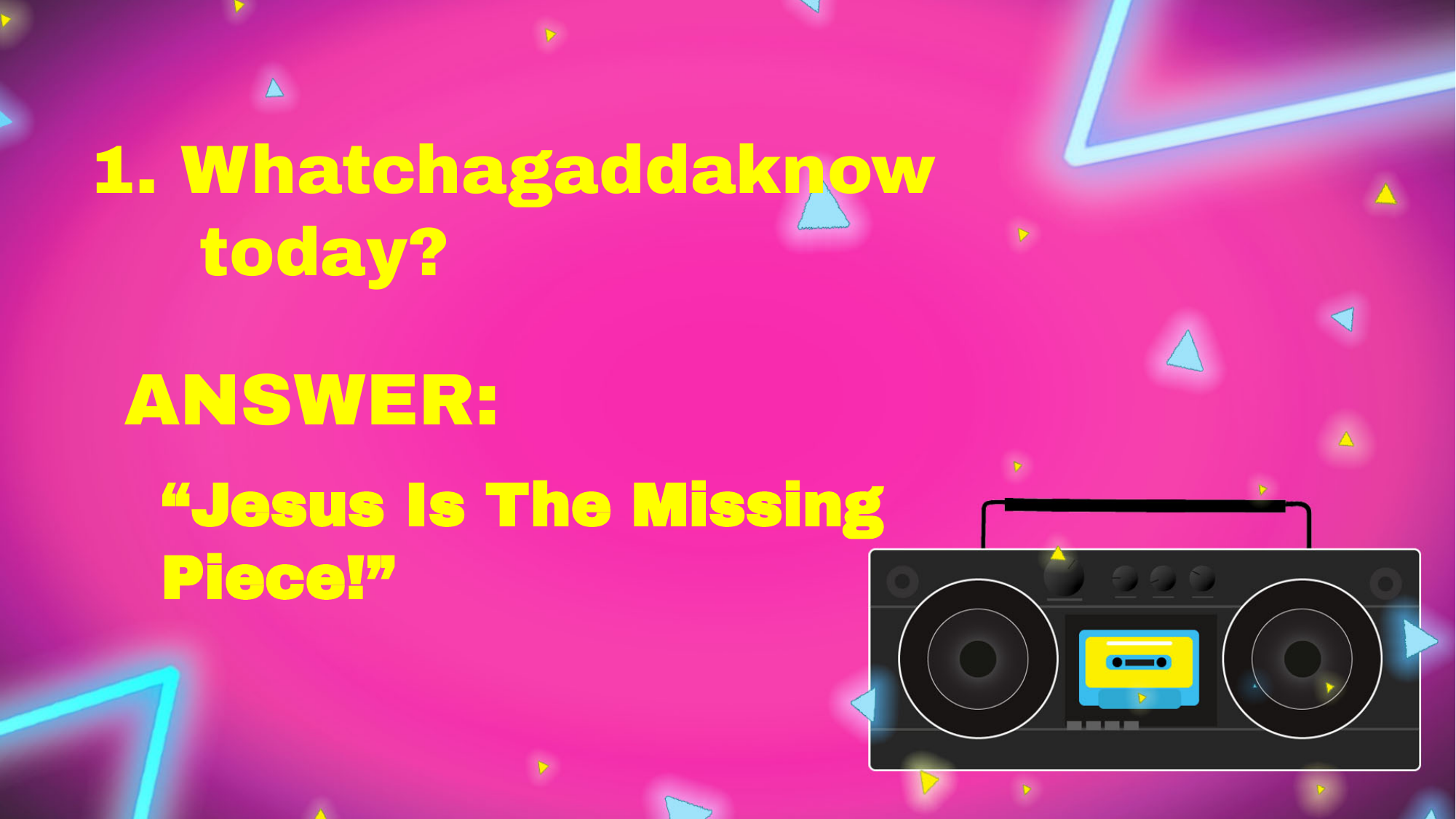

1. Whatchagaddaknow
	today?
ANSWER:
“Jesus Is The Missing
Piece!”